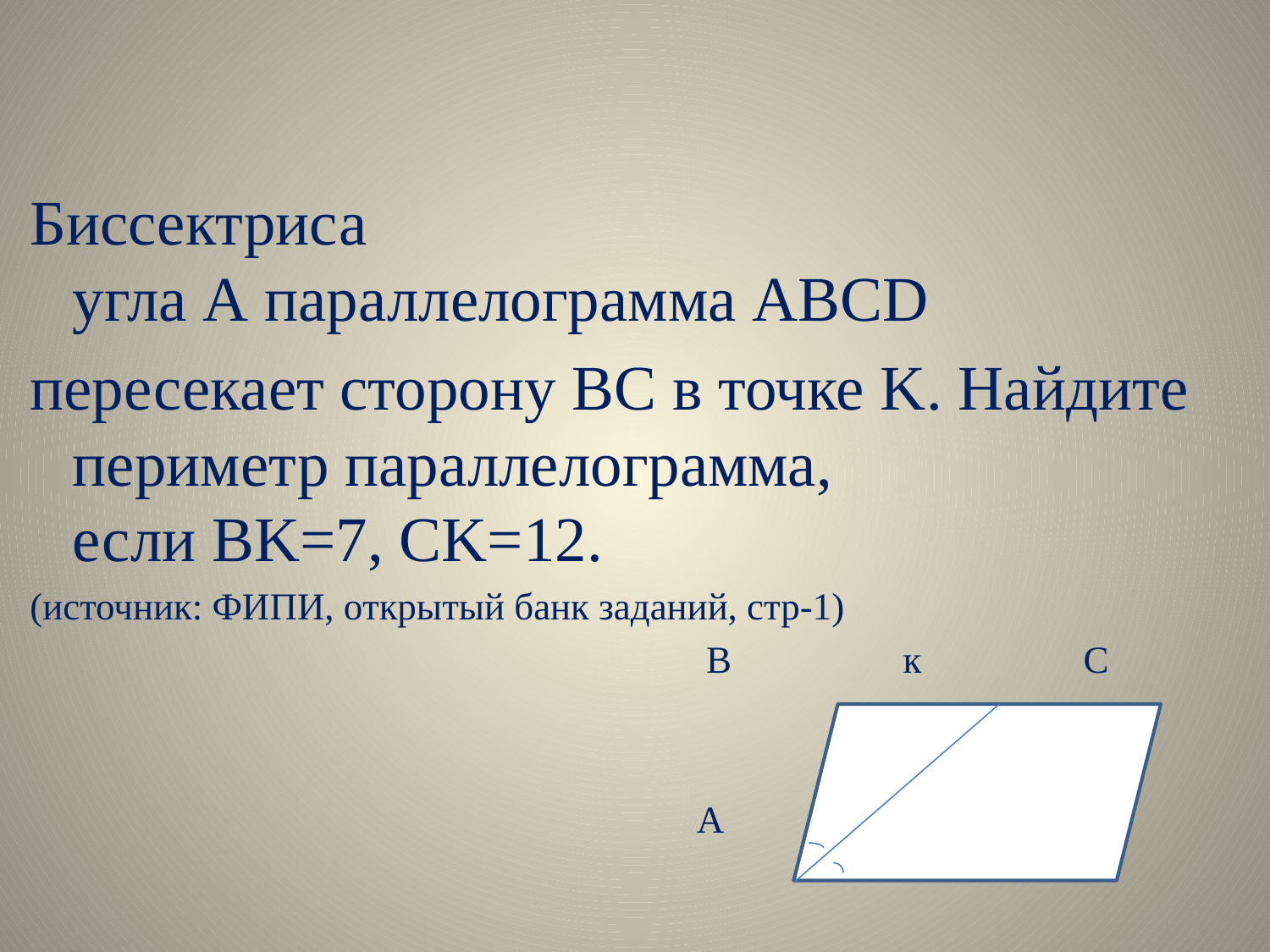

#
Биссектриса угла A параллелограмма ABCD
пересекает сторону BC в точке K. Найдите периметр параллелограмма, если BK=7, CK=12.
(источник: ФИПИ, открытый банк заданий, стр-1)
                                                                       В                  к                 С

                                                                      А                                     Д